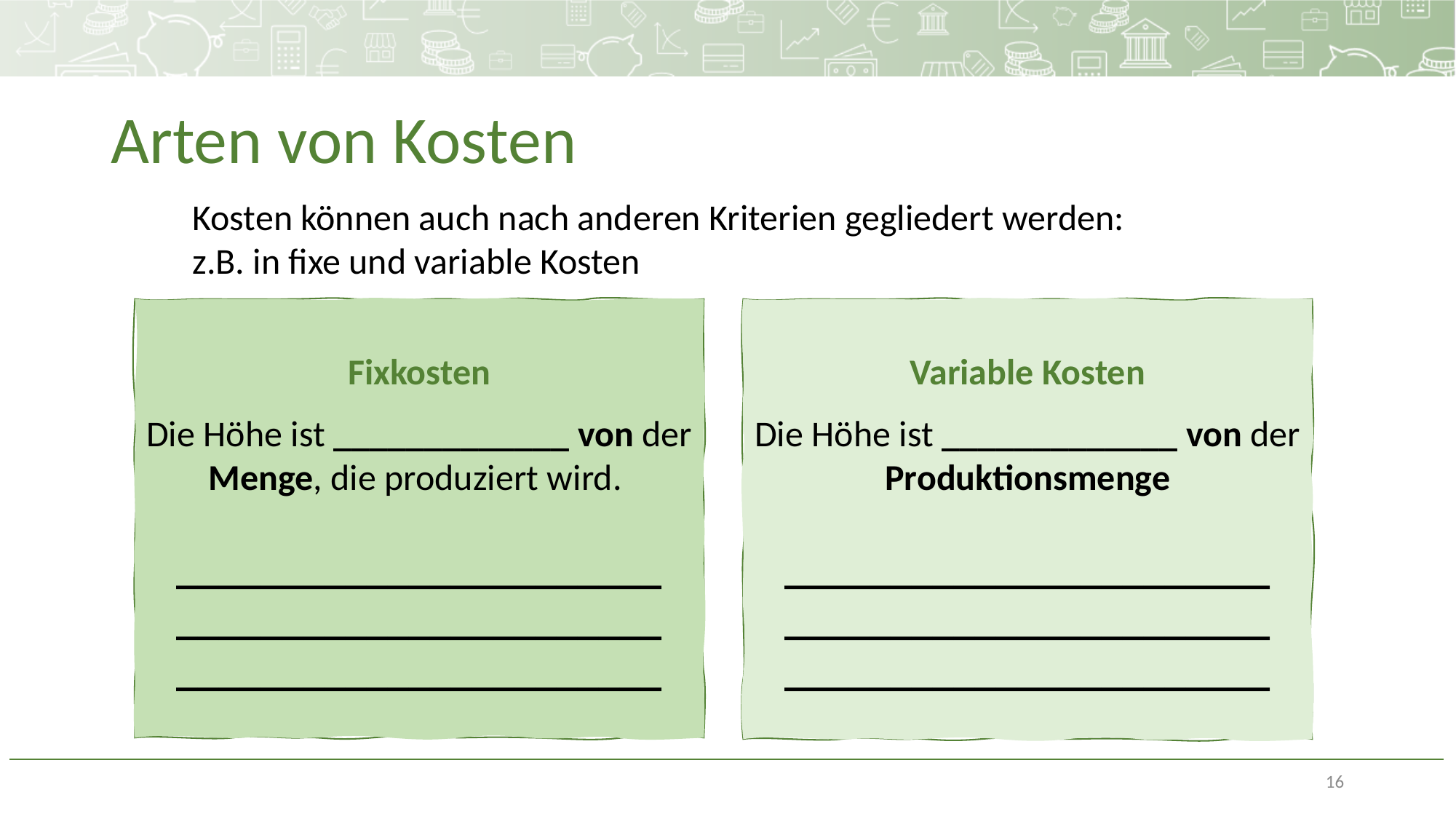

# Arten von Kosten
Kosten können auch nach anderen Kriterien gegliedert werden:
z.B. in fixe und variable Kosten

Fixkosten

Die Höhe ist _____________ von der Menge, die produziert wird.

_______________________
_______________________
_______________________

Variable Kosten

Die Höhe ist _____________ von der Produktionsmenge

_______________________
_______________________
_______________________
16